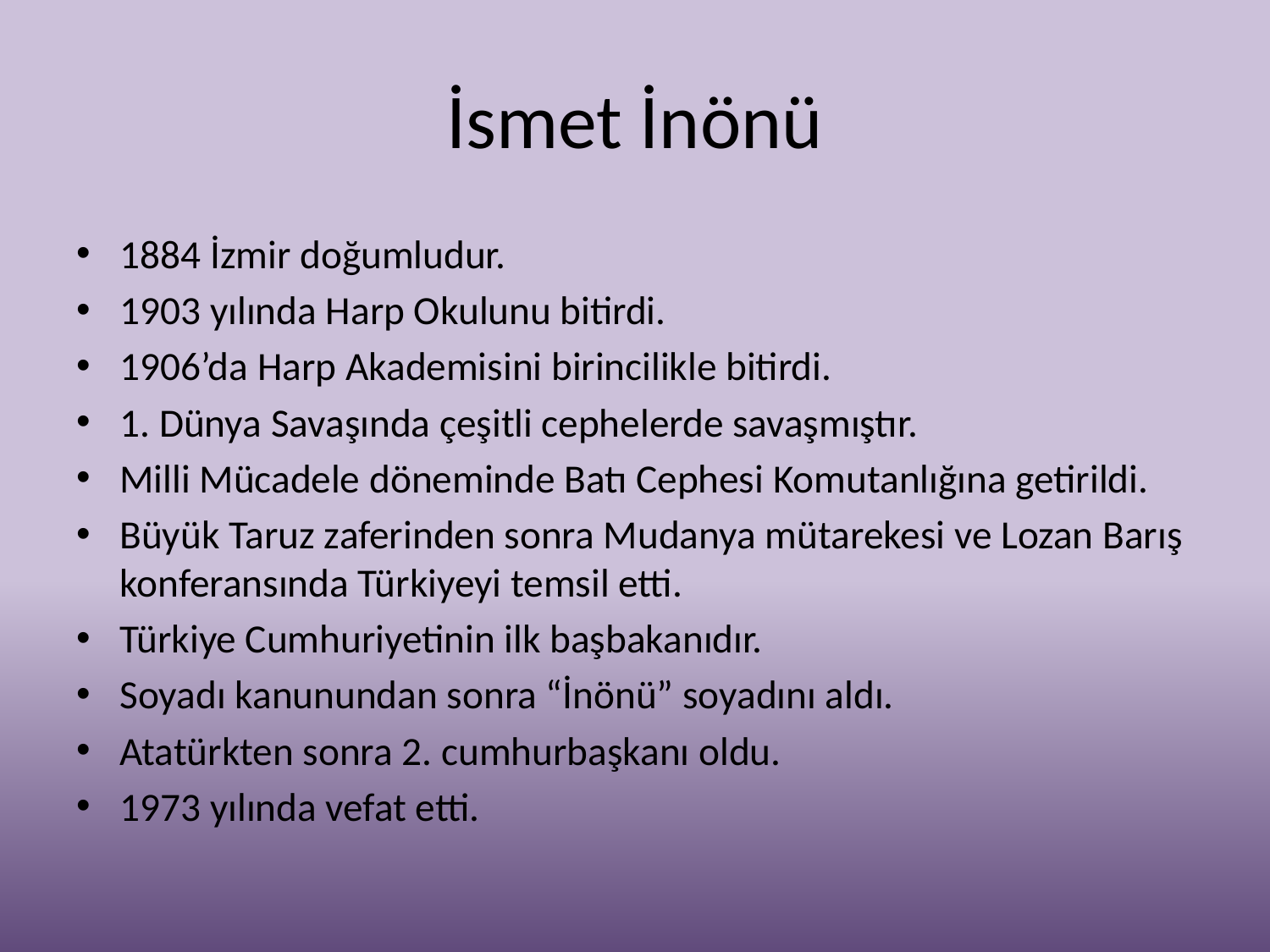

# İsmet İnönü
1884 İzmir doğumludur.
1903 yılında Harp Okulunu bitirdi.
1906’da Harp Akademisini birincilikle bitirdi.
1. Dünya Savaşında çeşitli cephelerde savaşmıştır.
Milli Mücadele döneminde Batı Cephesi Komutanlığına getirildi.
Büyük Taruz zaferinden sonra Mudanya mütarekesi ve Lozan Barış konferansında Türkiyeyi temsil etti.
Türkiye Cumhuriyetinin ilk başbakanıdır.
Soyadı kanunundan sonra “İnönü” soyadını aldı.
Atatürkten sonra 2. cumhurbaşkanı oldu.
1973 yılında vefat etti.